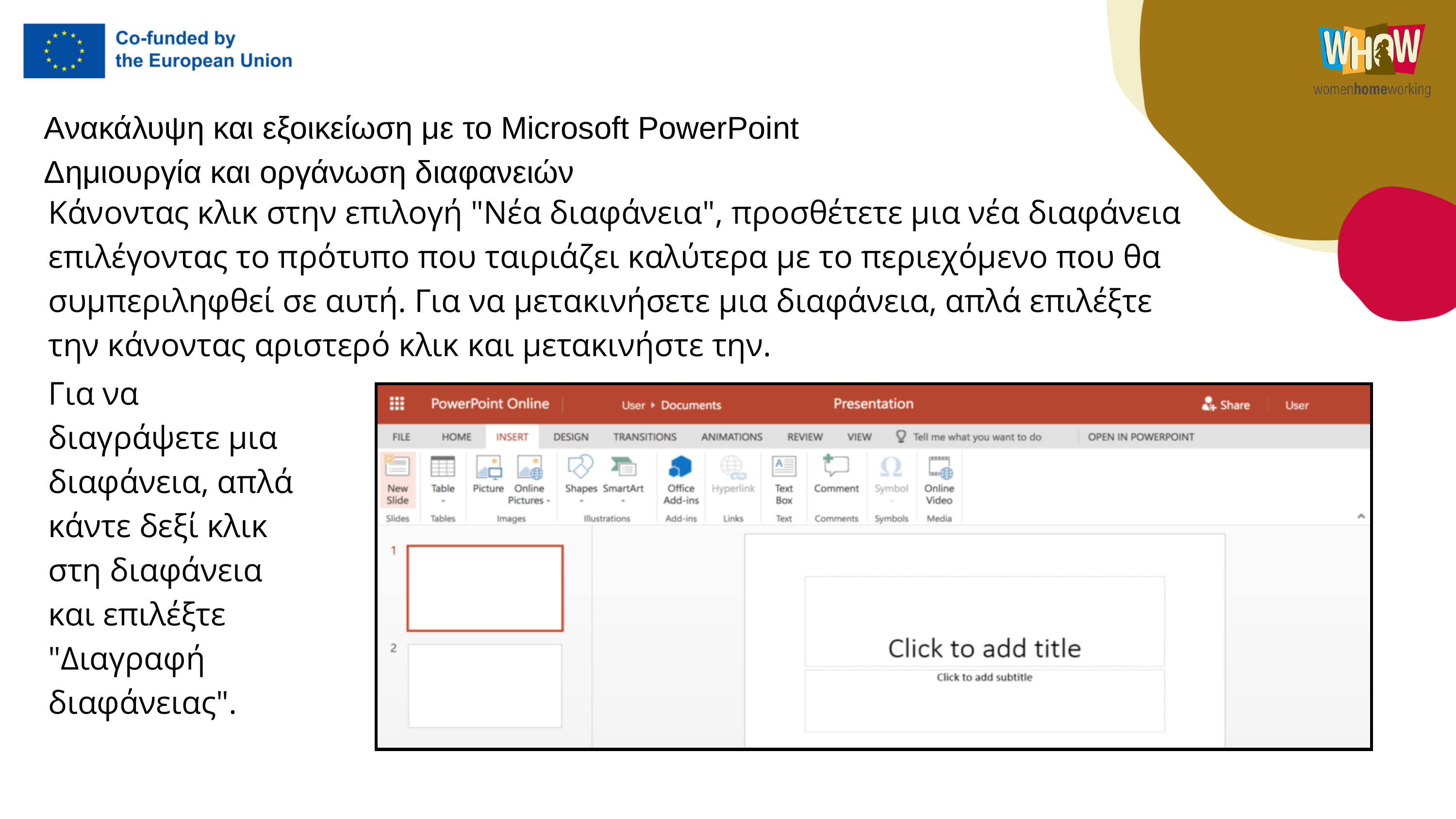

Ανακάλυψη και εξοικείωση με το Microsoft PowerPoint
Δημιουργία και οργάνωση διαφανειών
Κάνοντας κλικ στην επιλογή "Νέα διαφάνεια", προσθέτετε μια νέα διαφάνεια επιλέγοντας το πρότυπο που ταιριάζει καλύτερα με το περιεχόμενο που θα συμπεριληφθεί σε αυτή. Για να μετακινήσετε μια διαφάνεια, απλά επιλέξτε την κάνοντας αριστερό κλικ και μετακινήστε την.
Για να διαγράψετε μια διαφάνεια, απλά κάντε δεξί κλικ στη διαφάνεια και επιλέξτε "Διαγραφή διαφάνειας".